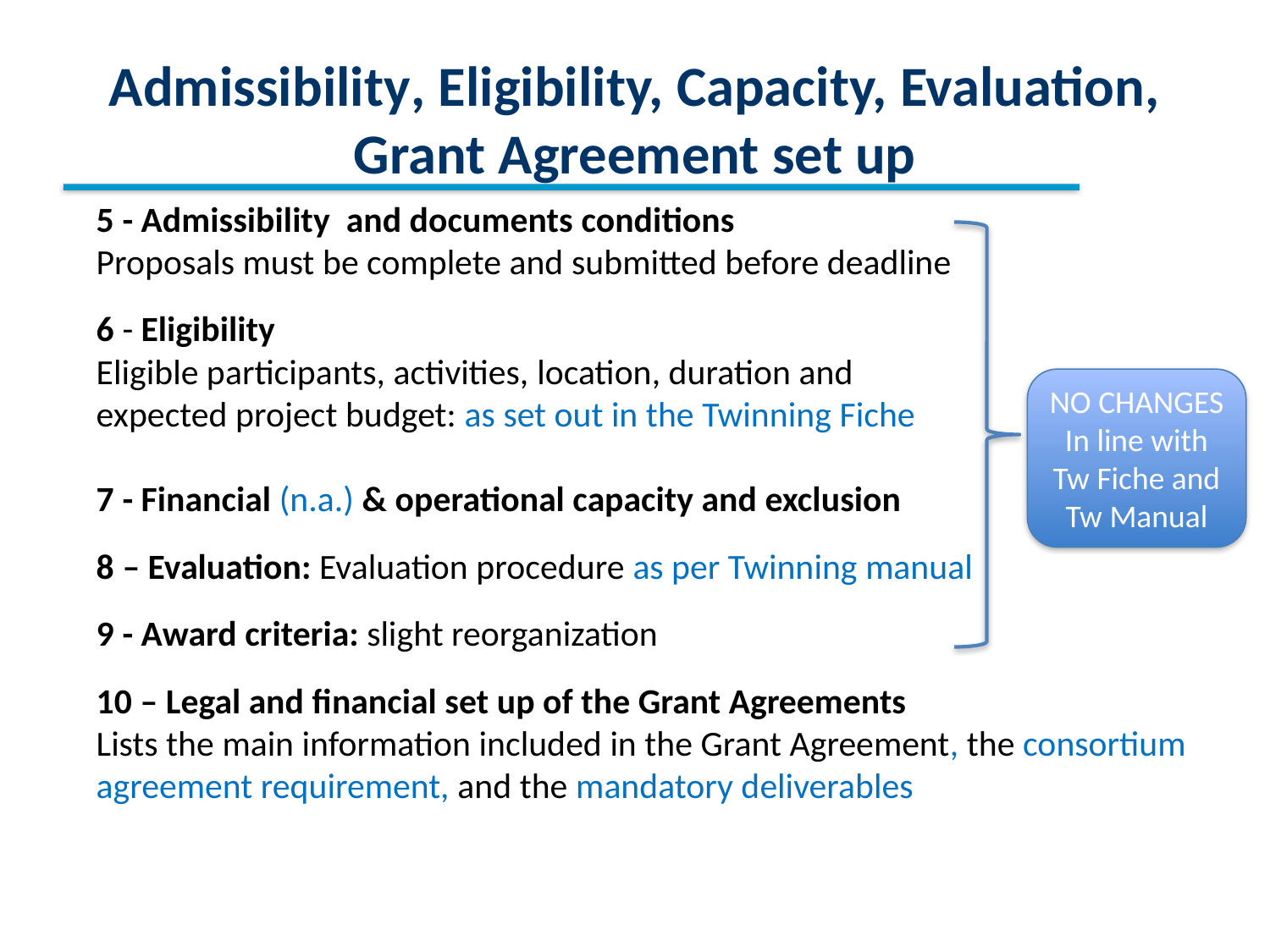

# Admissibility, Eligibility, Capacity, Evaluation, Grant Agreement set up

5 - Admissibility  and documents conditions
Proposals must be complete and submitted before deadline

6 - Eligibility
Eligible participants, activities, location, duration and
expected project budget: as set out in the Twinning Fiche

7 - Financial (n.a.) & operational capacity and exclusion

8 – Evaluation: Evaluation procedure as per Twinning manual

9 - Award criteria: slight reorganization

10 – Legal and financial set up of the Grant Agreements
Lists the main information included in the Grant Agreement, the consortium agreement requirement, and the mandatory deliverables

NO CHANGES
In line with Tw Fiche and Tw Manual